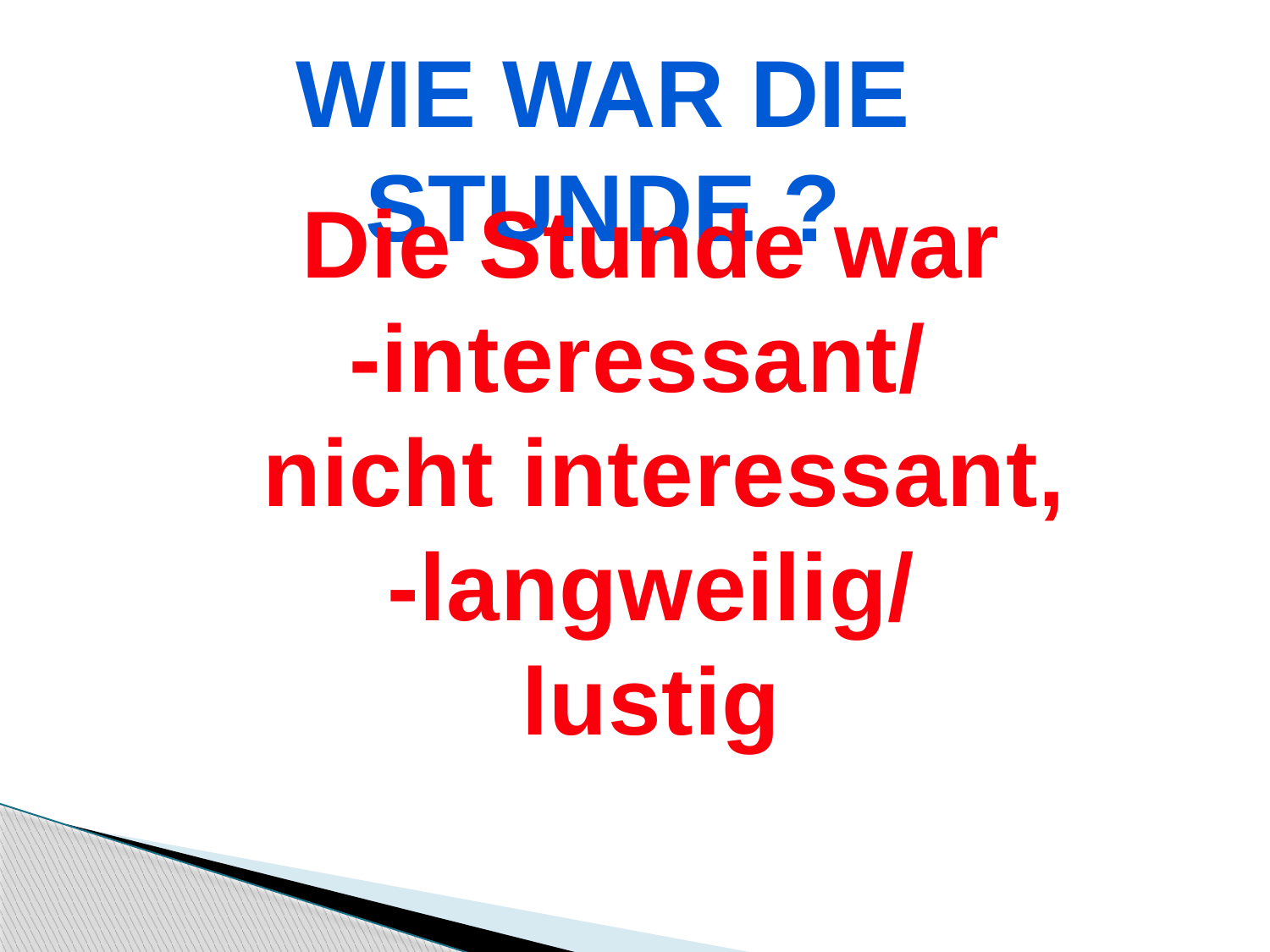

Wie war die Stunde ?

Die Stunde war
-interessant/
 nicht interessant,
-langweilig/
lustig